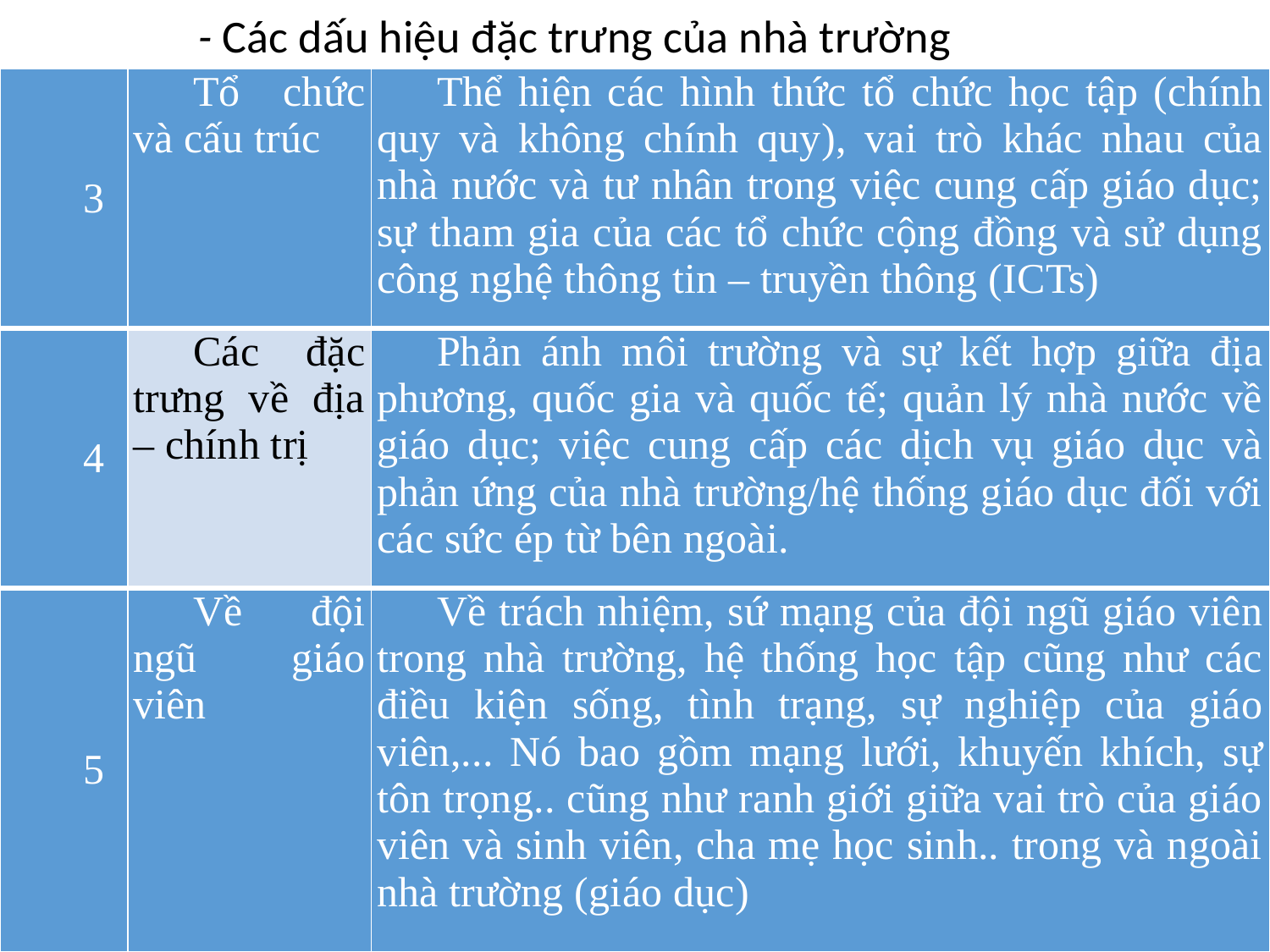

- Các dấu hiệu đặc trưng của nhà trường
| 3 | Tổ chức và cấu trúc | Thể hiện các hình thức tổ chức học tập (chính quy và không chính quy), vai trò khác nhau của nhà nước và tư nhân trong việc cung cấp giáo dục; sự tham gia của các tổ chức cộng đồng và sử dụng công nghệ thông tin – truyền thông (ICTs) |
| --- | --- | --- |
| 4 | Các đặc trưng về địa – chính trị | Phản ánh môi trường và sự kết hợp giữa địa phương, quốc gia và quốc tế; quản lý nhà nước về giáo dục; việc cung cấp các dịch vụ giáo dục và phản ứng của nhà trường/hệ thống giáo dục đối với các sức ép từ bên ngoài. |
| 5 | Về đội ngũ giáo viên | Về trách nhiệm, sứ mạng của đội ngũ giáo viên trong nhà trường, hệ thống học tập cũng như các điều kiện sống, tình trạng, sự nghiệp của giáo viên,... Nó bao gồm mạng lưới, khuyến khích, sự tôn trọng.. cũng như ranh giới giữa vai trò của giáo viên và sinh viên, cha mẹ học sinh.. trong và ngoài nhà trường (giáo dục) |